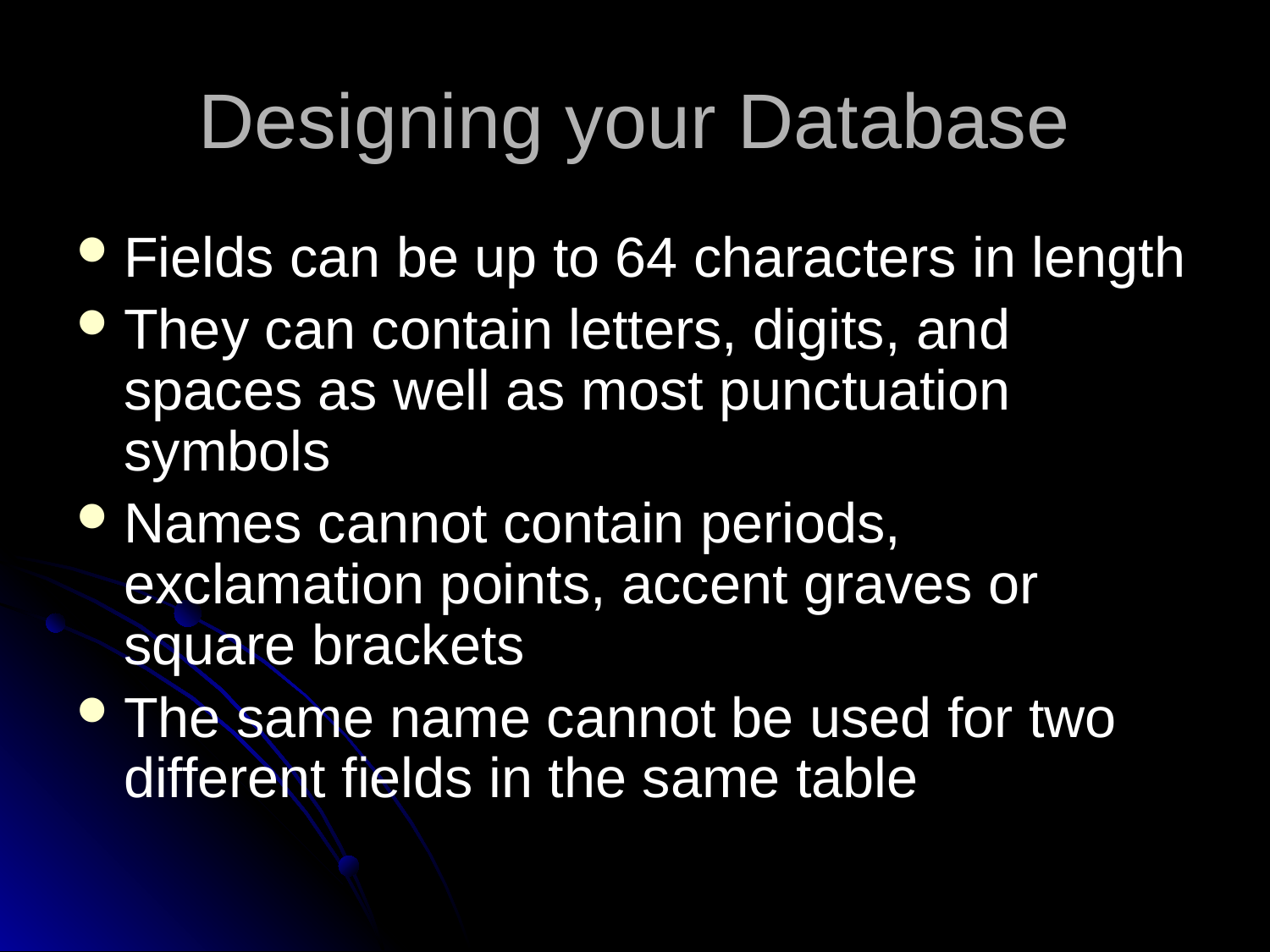

# Designing your Database
Fields can be up to 64 characters in length
They can contain letters, digits, and spaces as well as most punctuation symbols
Names cannot contain periods, exclamation points, accent graves or square brackets
The same name cannot be used for two different fields in the same table